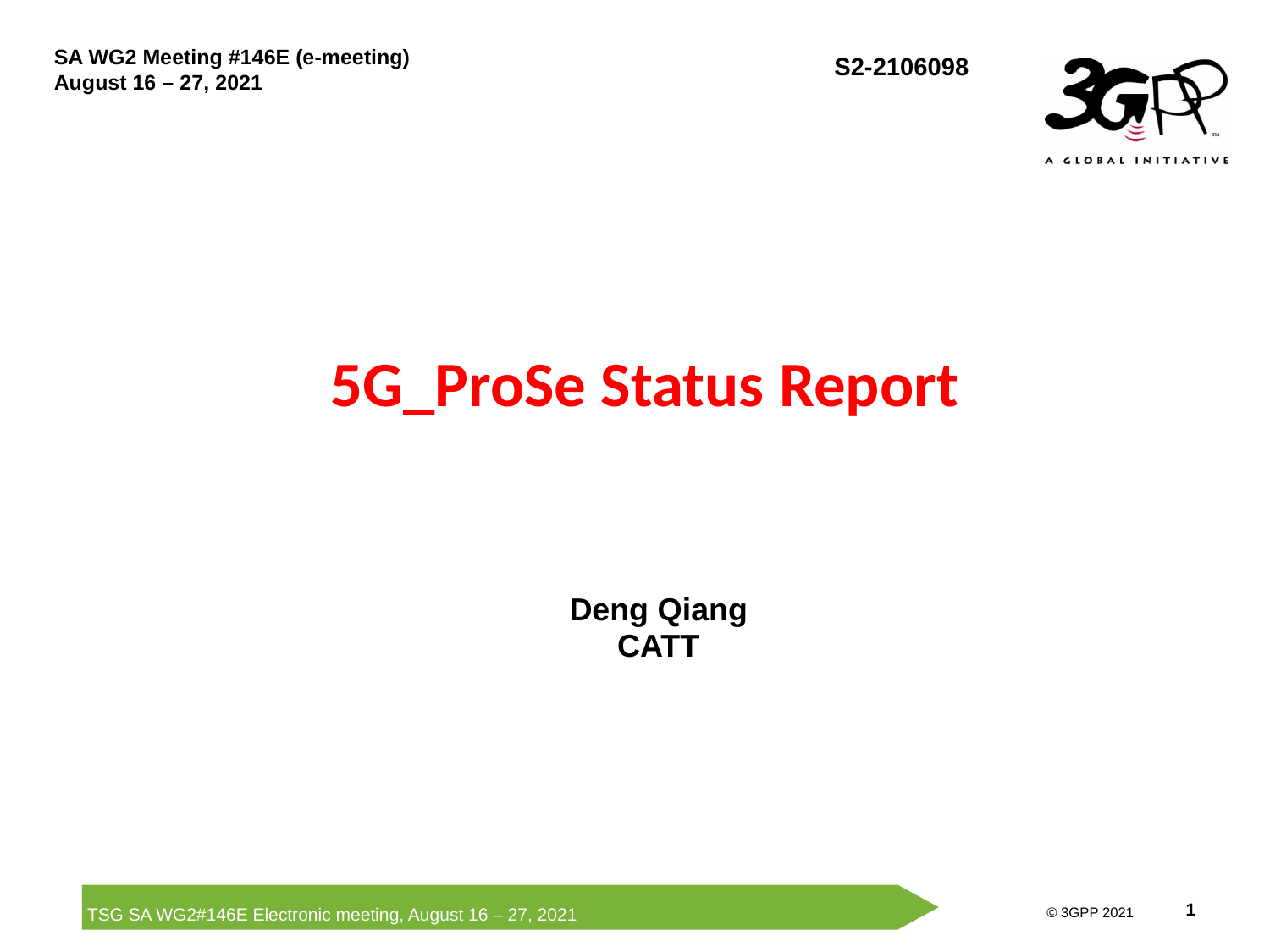

SA WG2 Meeting #146E (e-meeting)
August 16 – 27, 2021
# 5G_ProSe Status Report
Deng Qiang
CATT